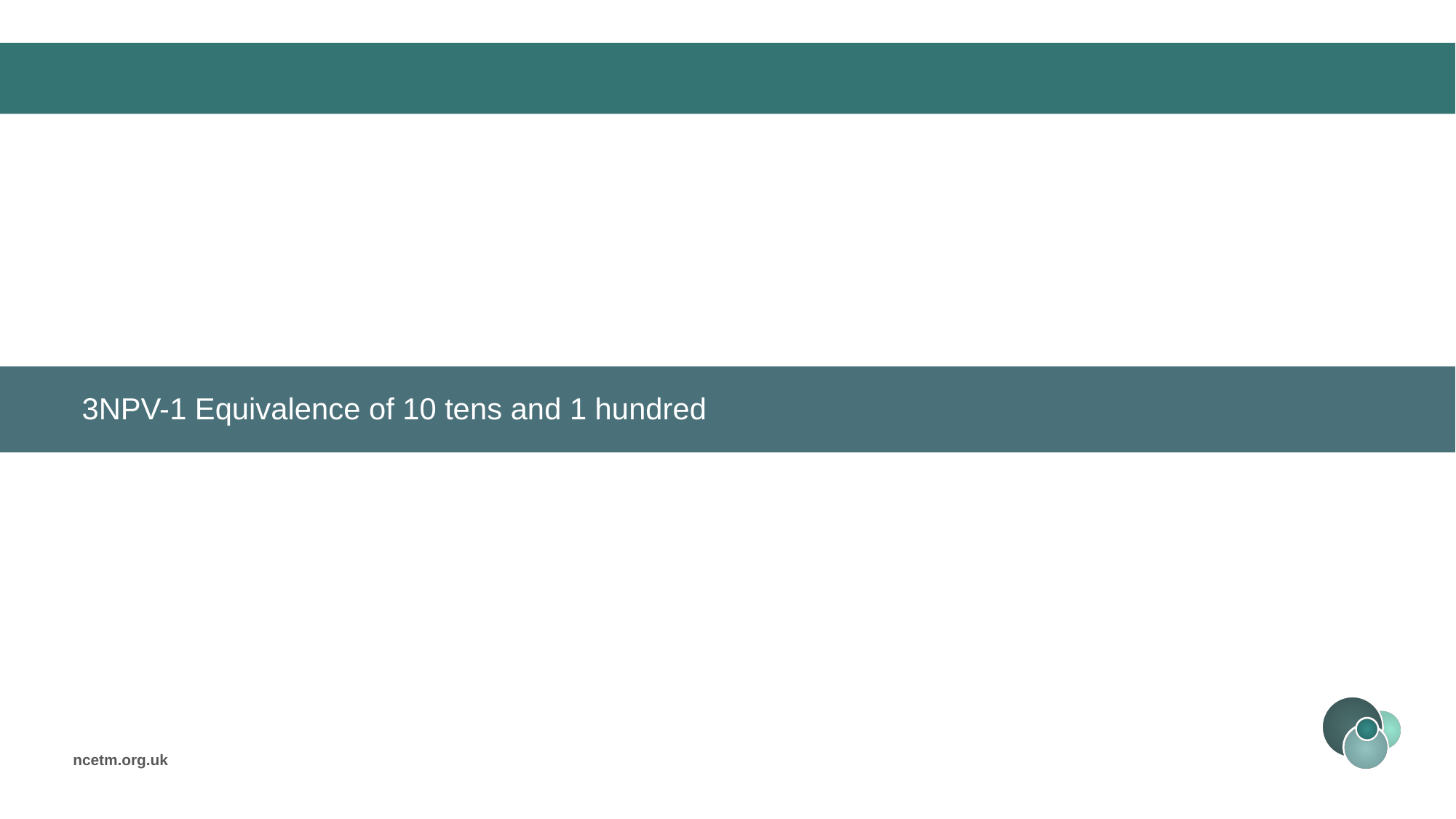

3NPV-1 Equivalence of 10 tens and 1 hundred